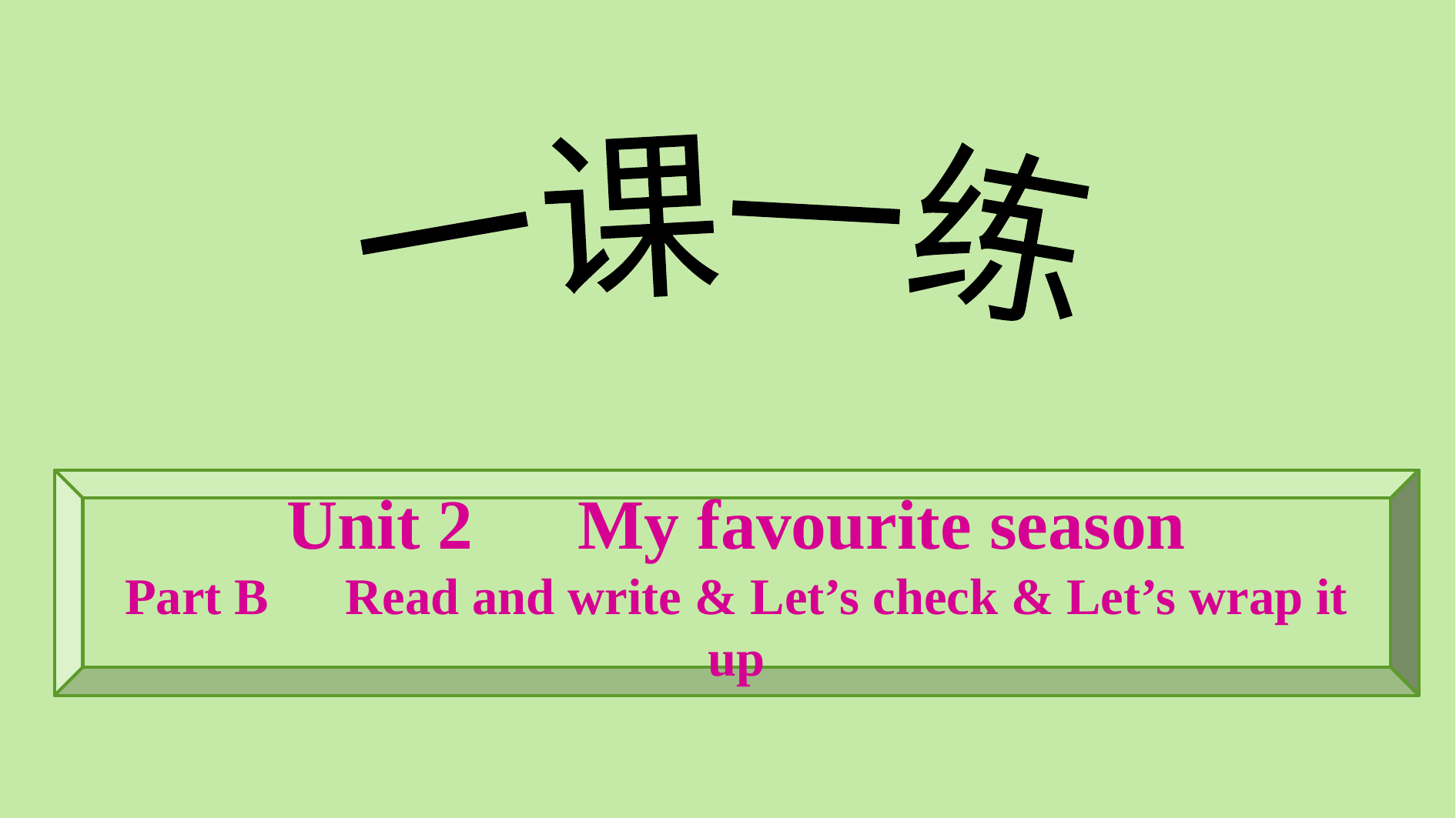

Unit 2　My favourite season
Part B　Read and write & Let’s check & Let’s wrap it up